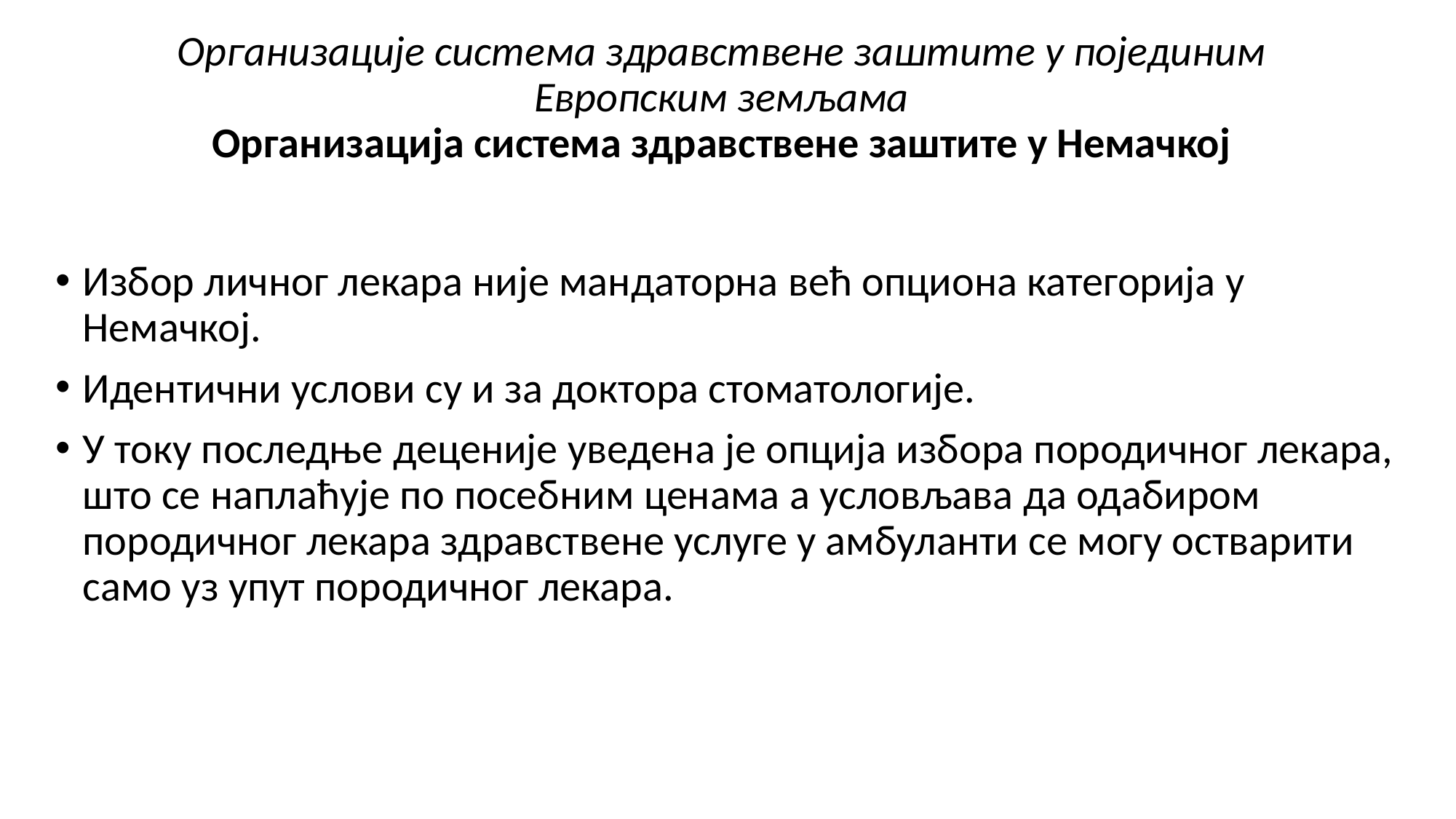

# Организације система здравствене заштите у појединим Европским земљама Организација система здравствене заштите у Немачкој

Избор личног лекара није мандаторна већ опциона категорија у Немачкој.
Идентични услови су и за доктора стоматологије.
У току последње деценије уведена је опција избора породичног лекара, што се наплаћује по посебним ценама а условљава да одабиром породичног лекара здравствене услуге у амбуланти се могу остварити само уз упут породичног лекара.